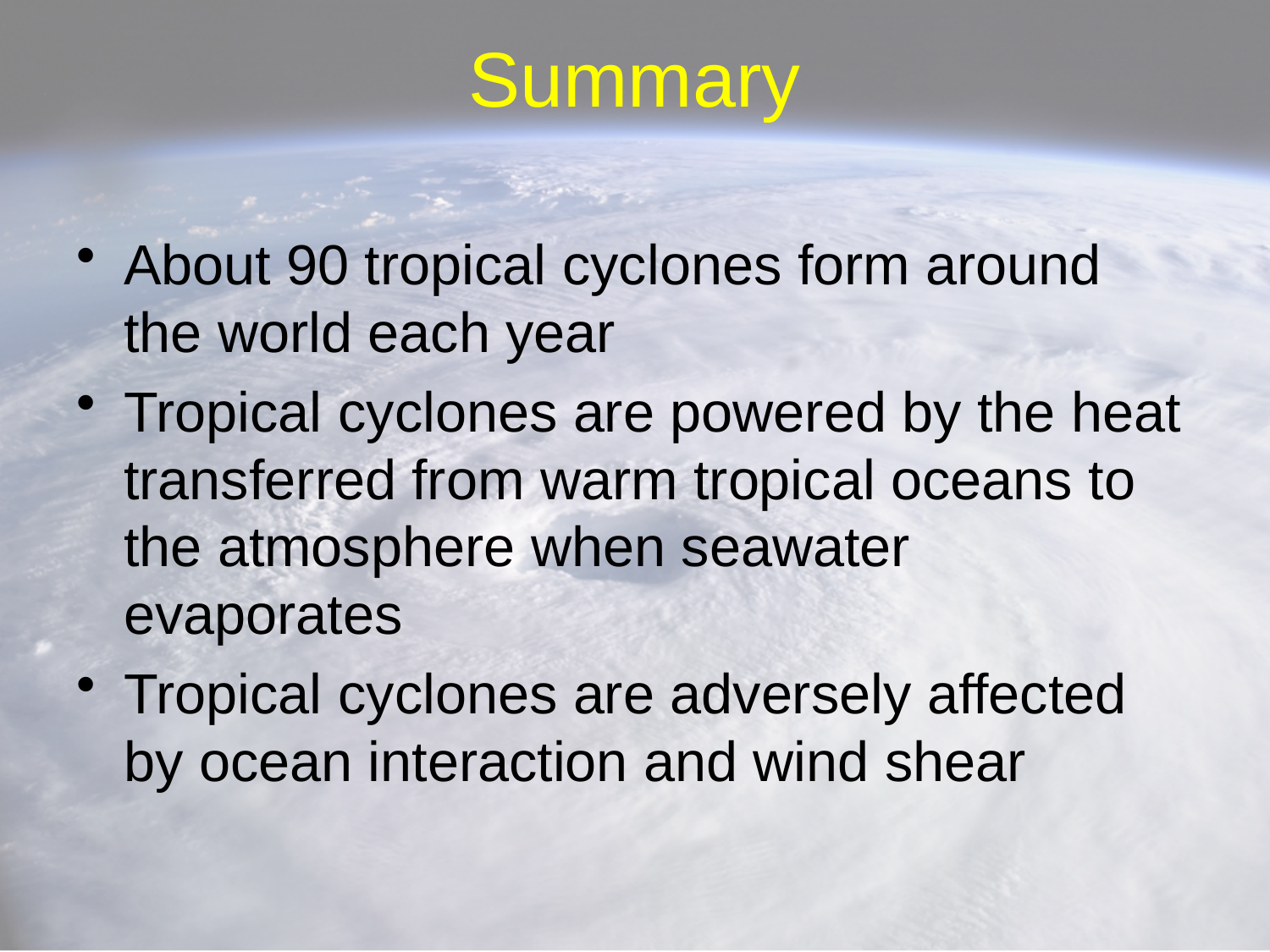

# Summary
About 90 tropical cyclones form around the world each year
Tropical cyclones are powered by the heat transferred from warm tropical oceans to the atmosphere when seawater evaporates
Tropical cyclones are adversely affected by ocean interaction and wind shear